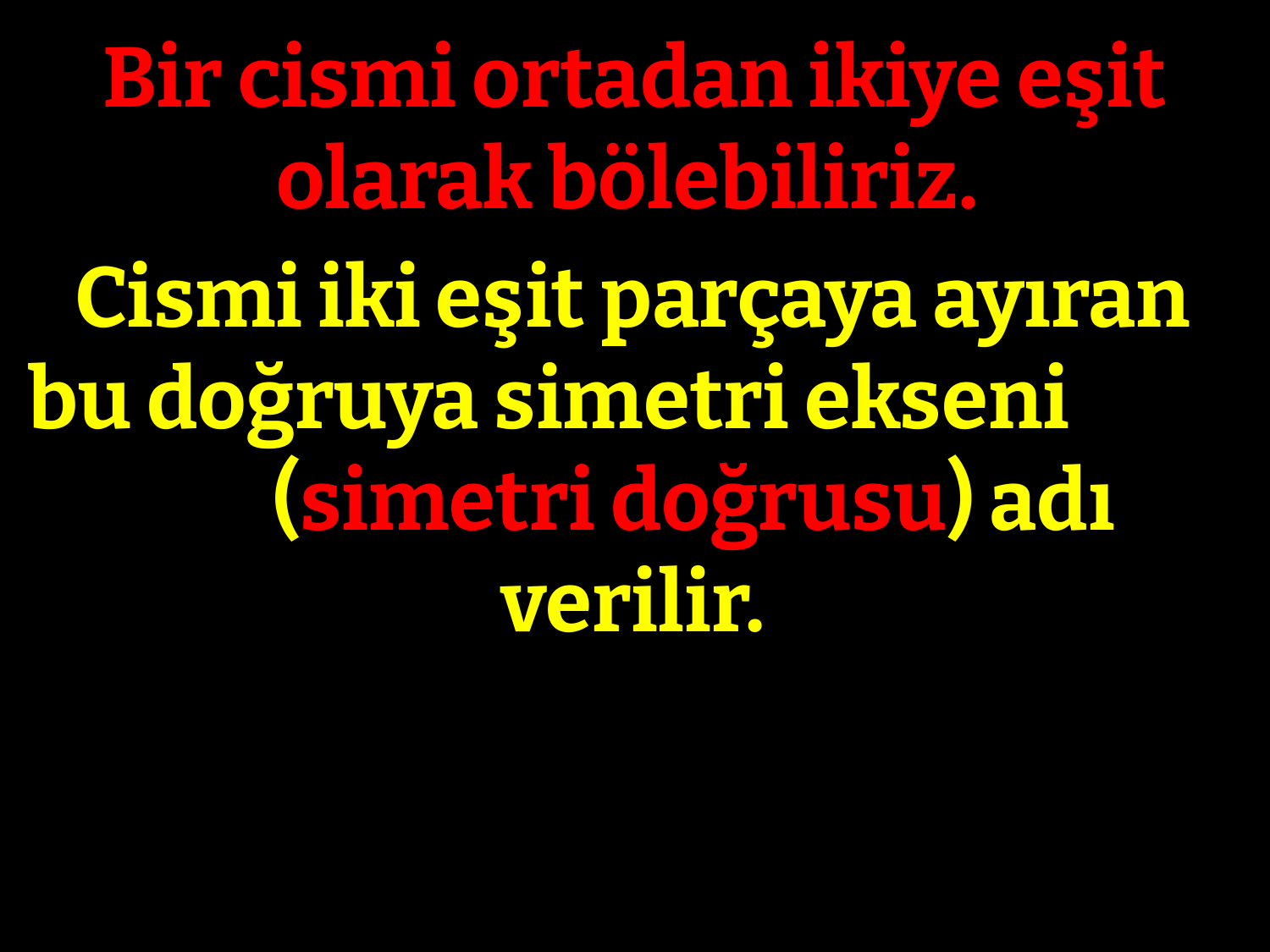

Bir cismi ortadan ikiye eşit olarak bölebiliriz.
Cismi iki eşit parçaya ayıran bu doğruya simetri ekseni                     (simetri doğrusu) adı  verilir.
#